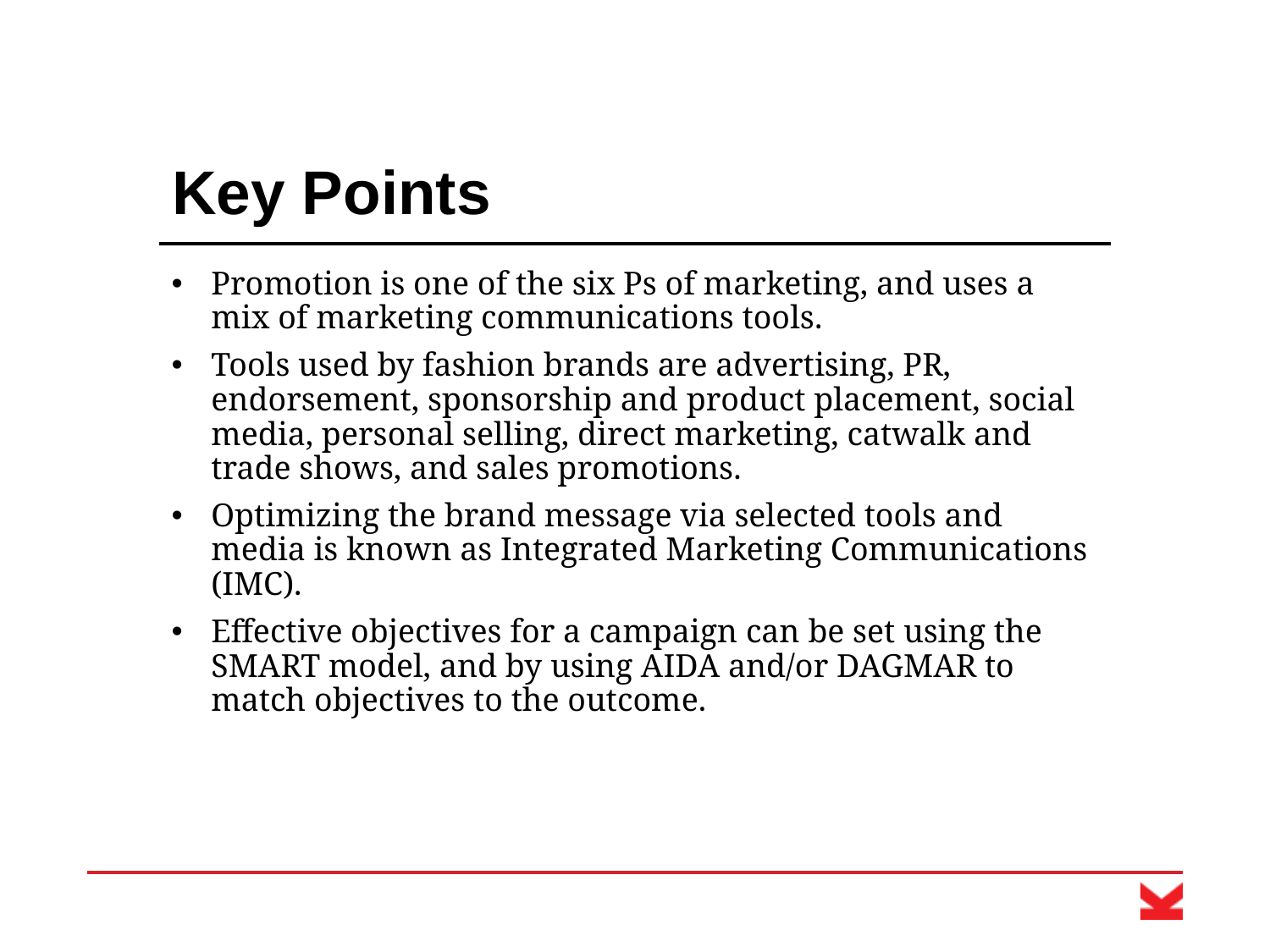

# Key Points
Promotion is one of the six Ps of marketing, and uses a mix of marketing communications tools.
Tools used by fashion brands are advertising, PR, endorsement, sponsorship and product placement, social media, personal selling, direct marketing, catwalk and trade shows, and sales promotions.
Optimizing the brand message via selected tools and media is known as Integrated Marketing Communications (IMC).
Effective objectives for a campaign can be set using the SMART model, and by using AIDA and/or DAGMAR to match objectives to the outcome.